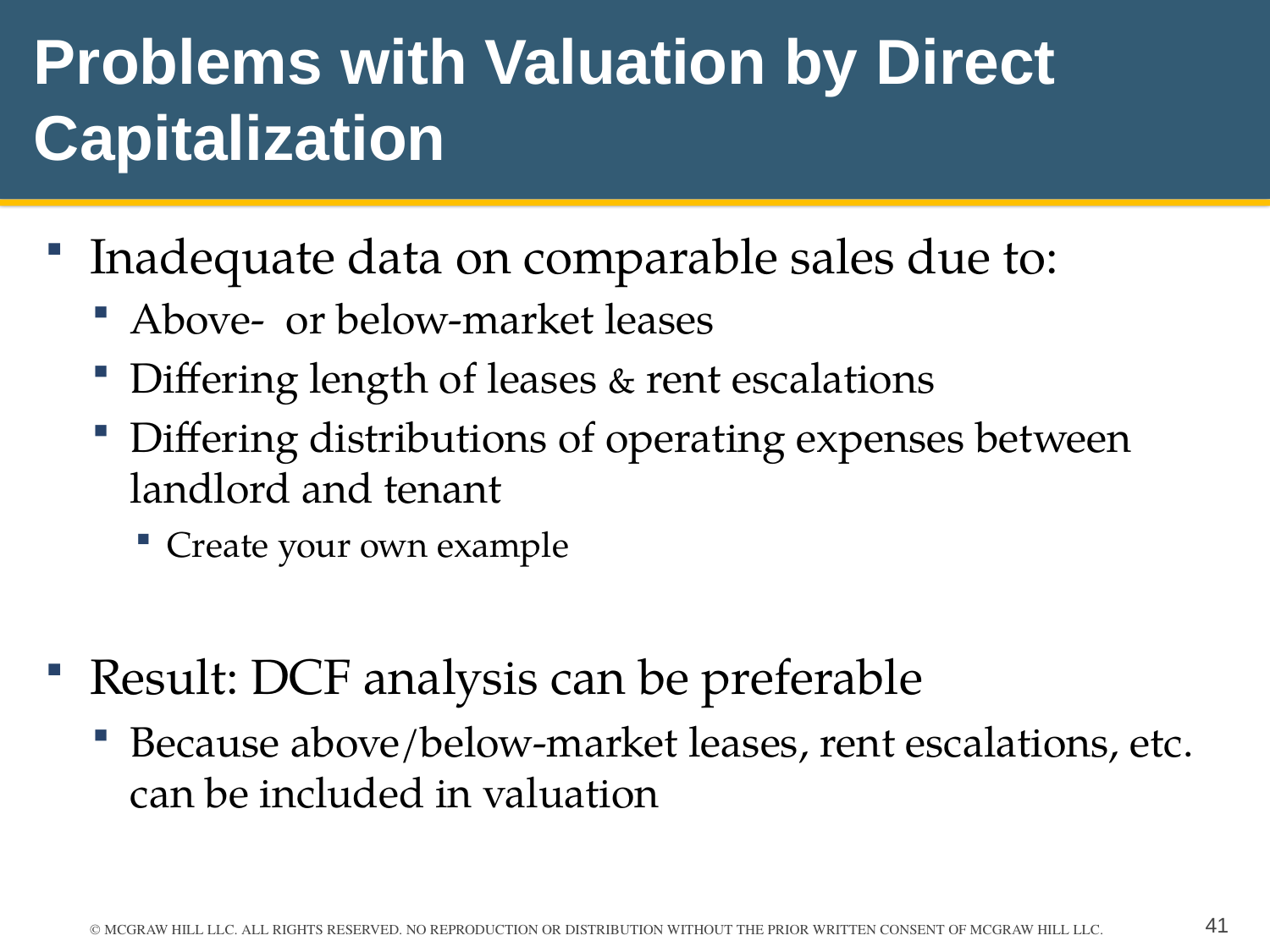

# Problems with Valuation by Direct Capitalization
Inadequate data on comparable sales due to:
Above-  or below-market leases
Differing length of leases & rent escalations
Differing distributions of operating expenses between landlord and tenant
Create your own example

Result: DCF analysis can be preferable
Because above/below-market leases, rent escalations, etc. can be included in valuation

© MCGRAW HILL LLC. ALL RIGHTS RESERVED. NO REPRODUCTION OR DISTRIBUTION WITHOUT THE PRIOR WRITTEN CONSENT OF MCGRAW HILL LLC.
41